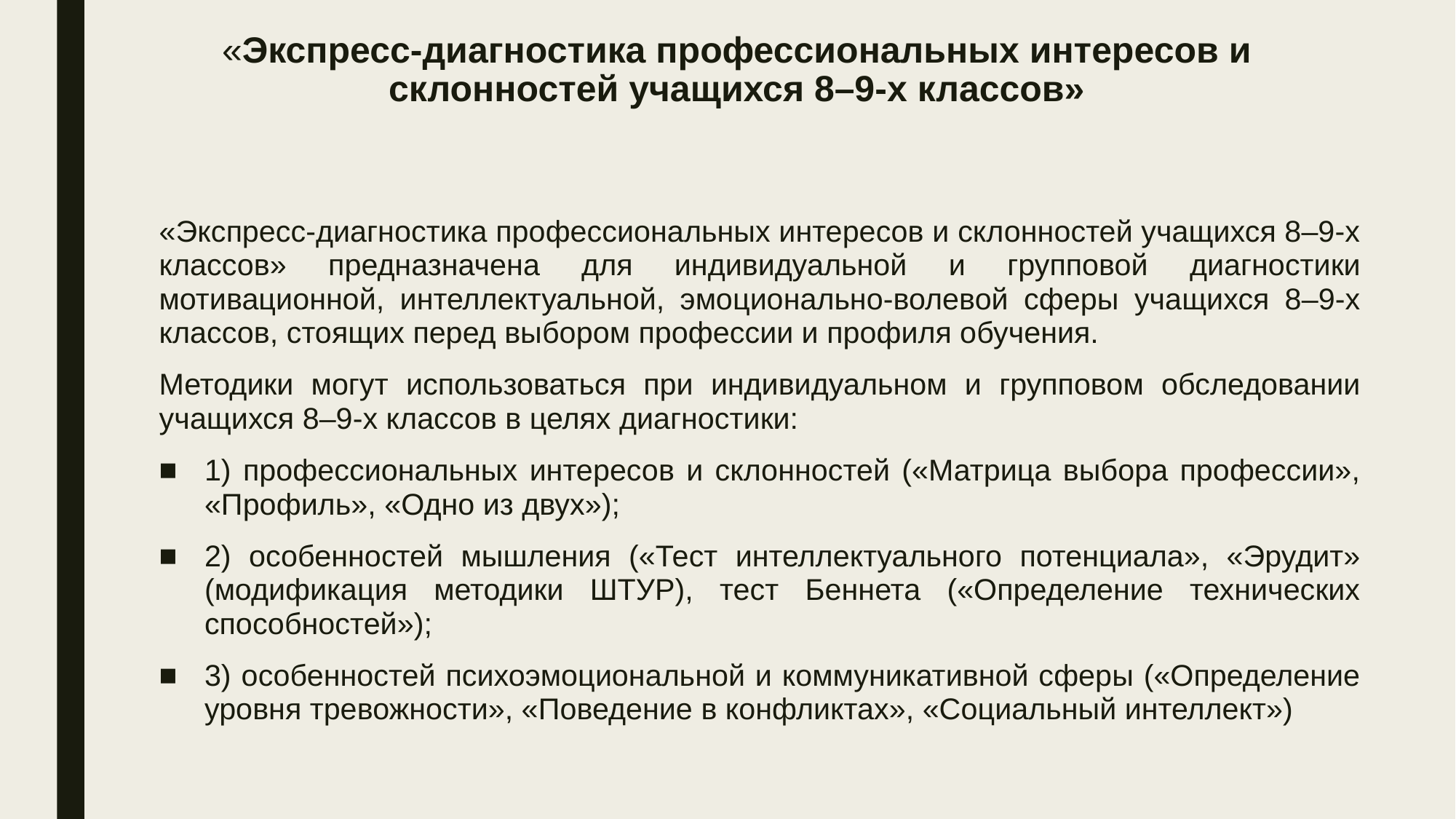

# «Экспресс-диагностика профессиональных интересов и склонностей учащихся 8–9-х классов»
«Экспресс-диагностика профессиональных интересов и склонностей учащихся 8–9-х классов» предназначена для индивидуальной и групповой диагностики мотивационной, интеллектуальной, эмоционально-волевой сферы учащихся 8–9-х классов, стоящих перед выбором профессии и профиля обучения.
Методики могут использоваться при индивидуальном и групповом обследовании учащихся 8–9-х классов в целях диагностики:
1) профессиональных интересов и склонностей («Матрица выбора профессии», «Профиль», «Одно из двух»);
2) особенностей мышления («Тест интеллектуального потенциала», «Эрудит» (модификация методики ШТУР), тест Беннета («Определение технических способностей»);
3) особенностей психоэмоциональной и коммуникативной сферы («Определение уровня тревожности», «Поведение в конфликтах», «Социальный интеллект»)